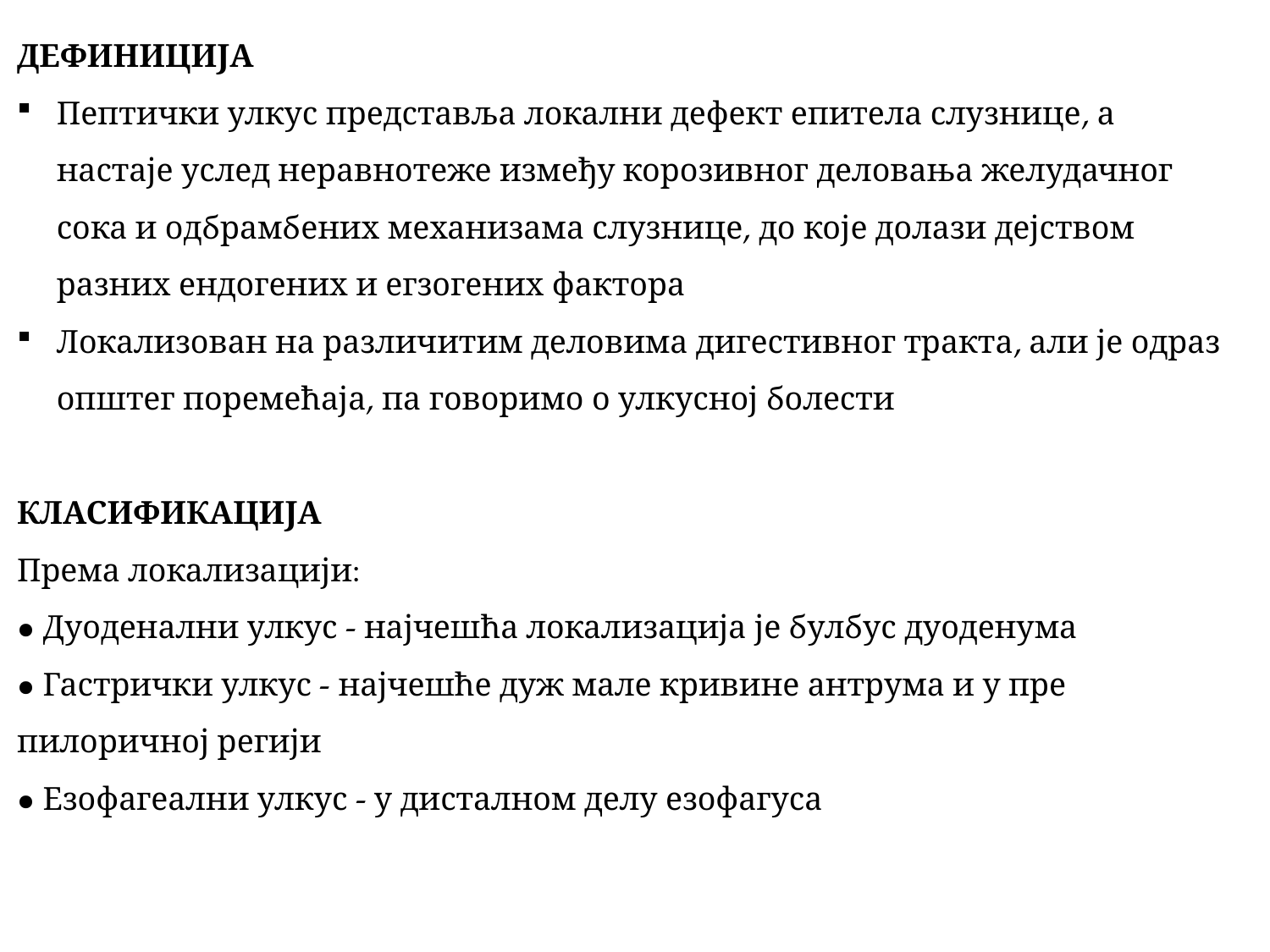

ДЕФИНИЦИЈА
Пептички улкус представља локални дефект епитела слузнице, а настаје услед неравнотеже између корозивног деловања желудачног сока и одбрамбених механизама слузнице, до које долази дејством разних ендогених и егзогених фактора
Локализован на различитим деловима дигестивног тракта, али је одраз општег поремећаја, па говоримо о улкусној болести

КЛАСИФИКАЦИЈА
Према локализацији:
• Дуоденални улкус - најчешћа локализација је булбус дуоденума
• Гастрички улкус - најчешће дуж мале кривине антрума и у пре пилоричној регији
• Езофагеални улкус - у дисталном делу езофагуса